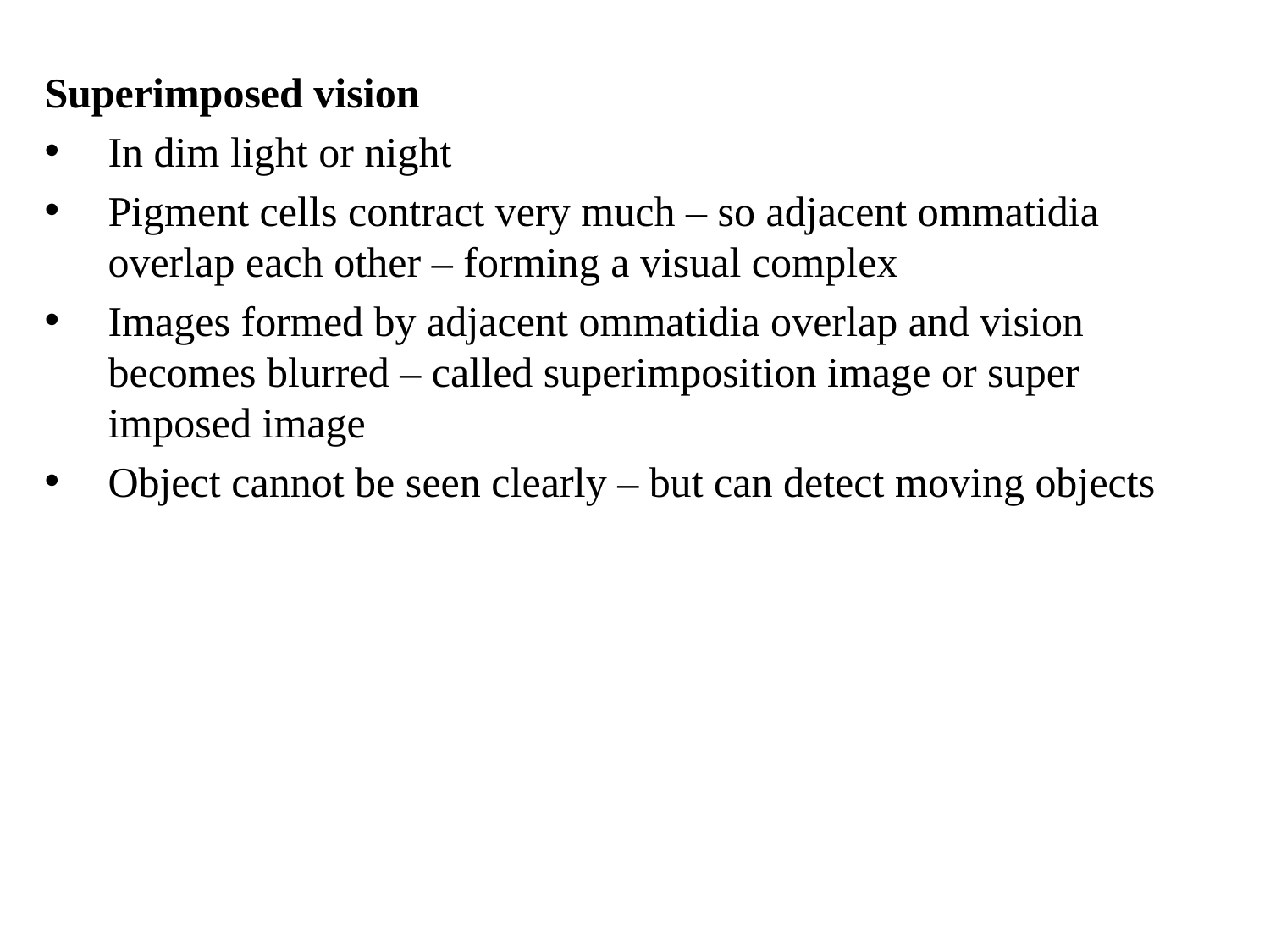

Superimposed vision
In dim light or night
Pigment cells contract very much – so adjacent ommatidia overlap each other – forming a visual complex
Images formed by adjacent ommatidia overlap and vision becomes blurred – called superimposition image or super imposed image
Object cannot be seen clearly – but can detect moving objects